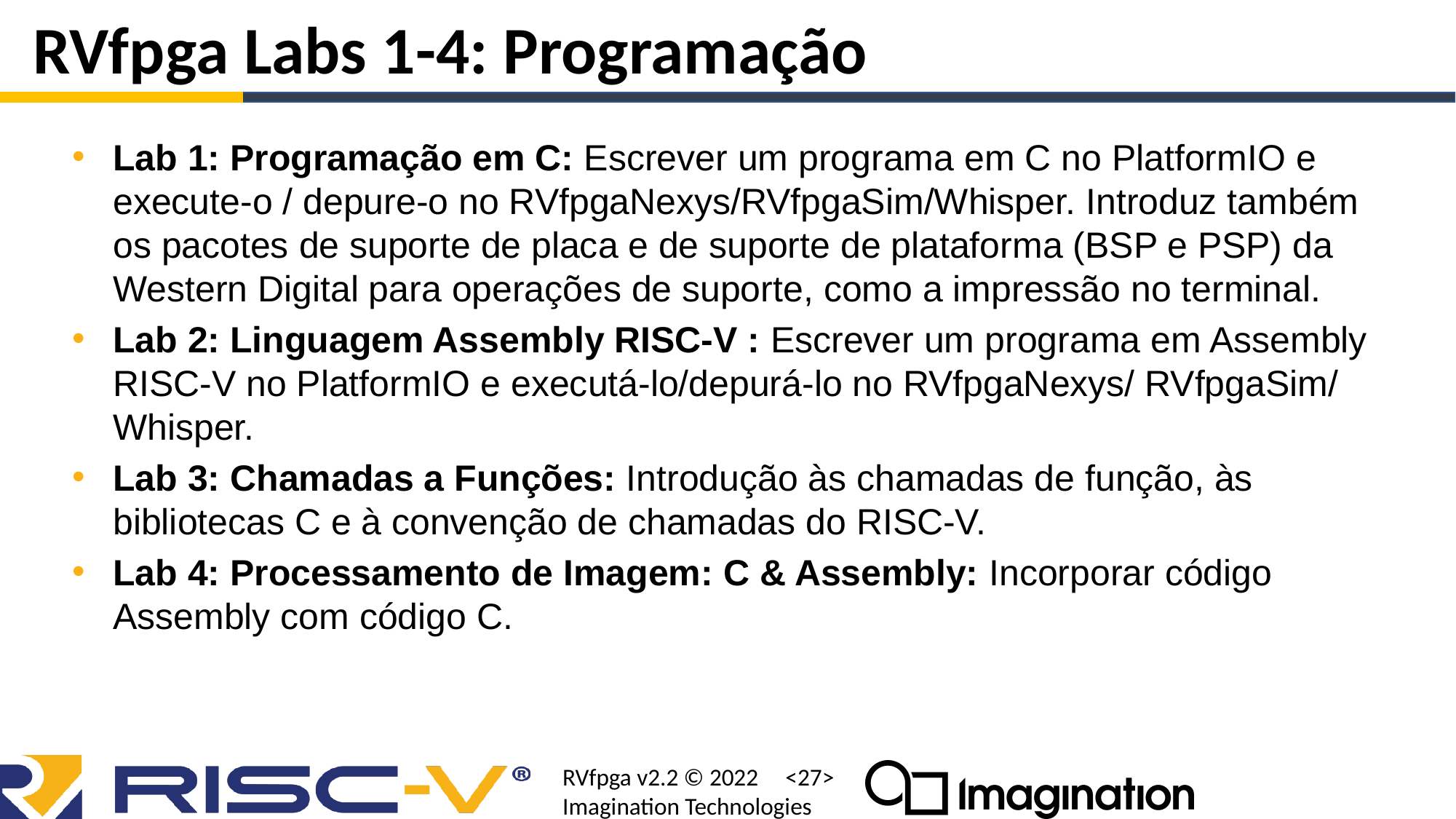

# RVfpga Labs 1-4: Programação

Lab 1: Programação em C: Escrever um programa em C no PlatformIO e execute-o / depure-o no RVfpgaNexys/RVfpgaSim/Whisper. Introduz também os pacotes de suporte de placa e de suporte de plataforma (BSP e PSP) da Western Digital para operações de suporte, como a impressão no terminal.
Lab 2: Linguagem Assembly RISC-V : Escrever um programa em Assembly RISC-V no PlatformIO e executá-lo/depurá-lo no RVfpgaNexys/ RVfpgaSim/ Whisper.
Lab 3: Chamadas a Funções: Introdução às chamadas de função, às bibliotecas C e à convenção de chamadas do RISC-V.
Lab 4: Processamento de Imagem: C & Assembly: Incorporar código Assembly com código C.